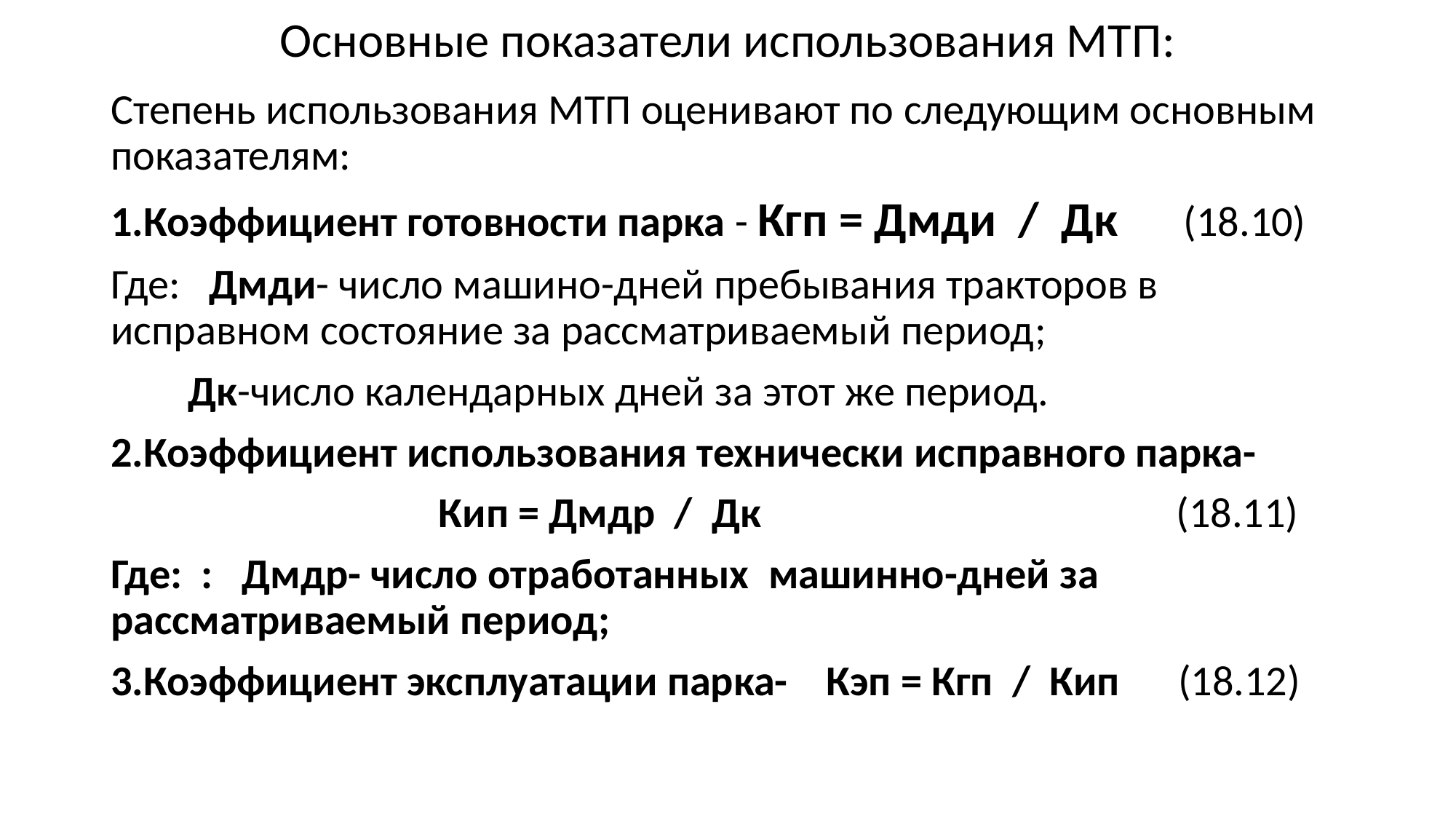

# Основные показатели использования МТП:
Степень использования МТП оценивают по следующим основным показателям:
1.Коэффициент готовности парка - Кгп = Дмди  /  Дк      (18.10)
Где:   Дмди- число машино-дней пребывания тракторов в исправном состояние за рассматриваемый период;
        Дк-число календарных дней за этот же период.
2.Коэффициент использования технически исправного парка-
                                  Кип = Дмдр  /  Дк                                           (18.11)
Где:  :   Дмдр- число отработанных  машинно-дней за рассматриваемый период;
3.Коэффициент эксплуатации парка-    Кэп = Кгп  /  Кип      (18.12)